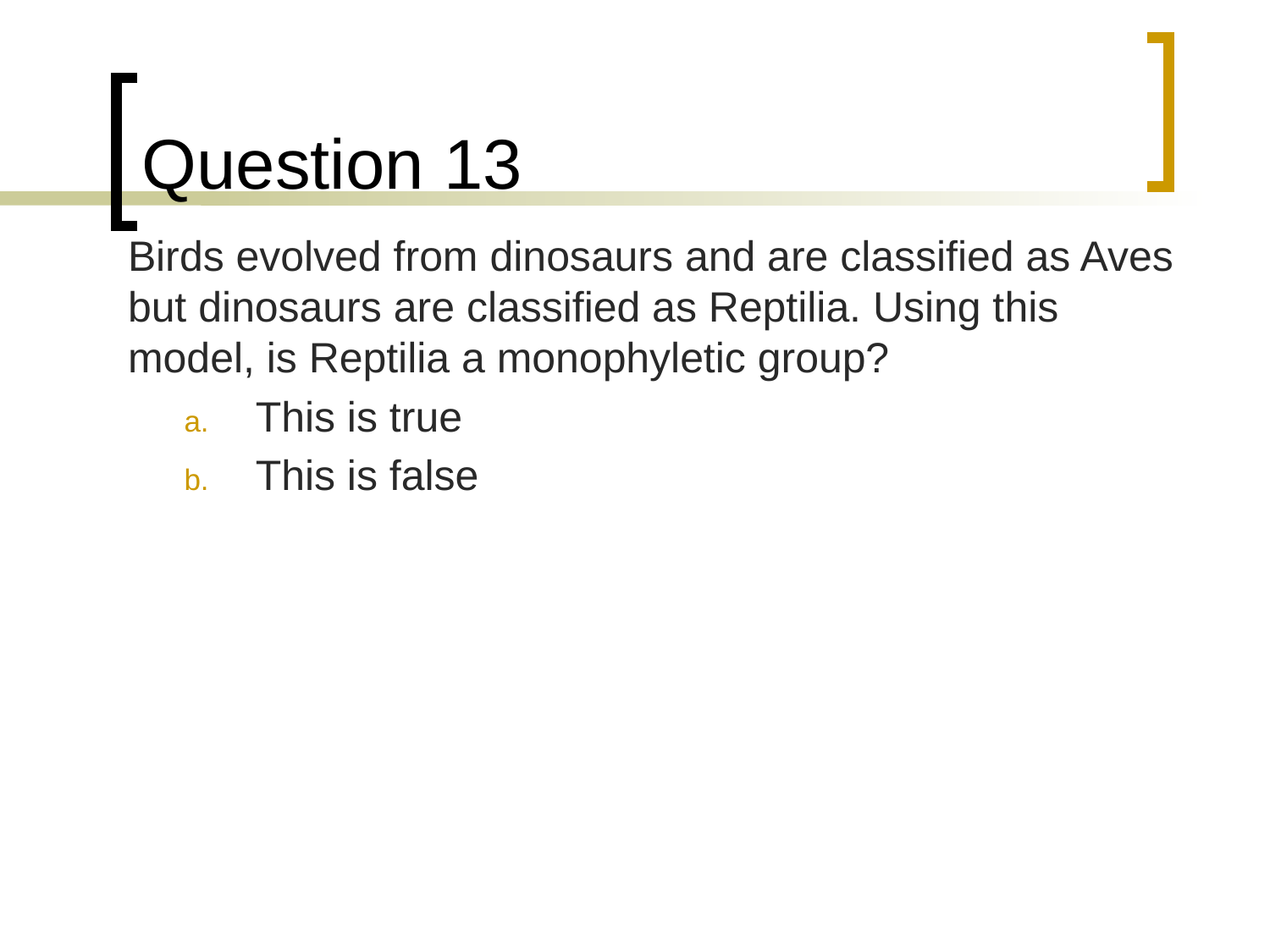

# Question 13
	Birds evolved from dinosaurs and are classified as Aves but dinosaurs are classified as Reptilia. Using this model, is Reptilia a monophyletic group?
This is true
This is false